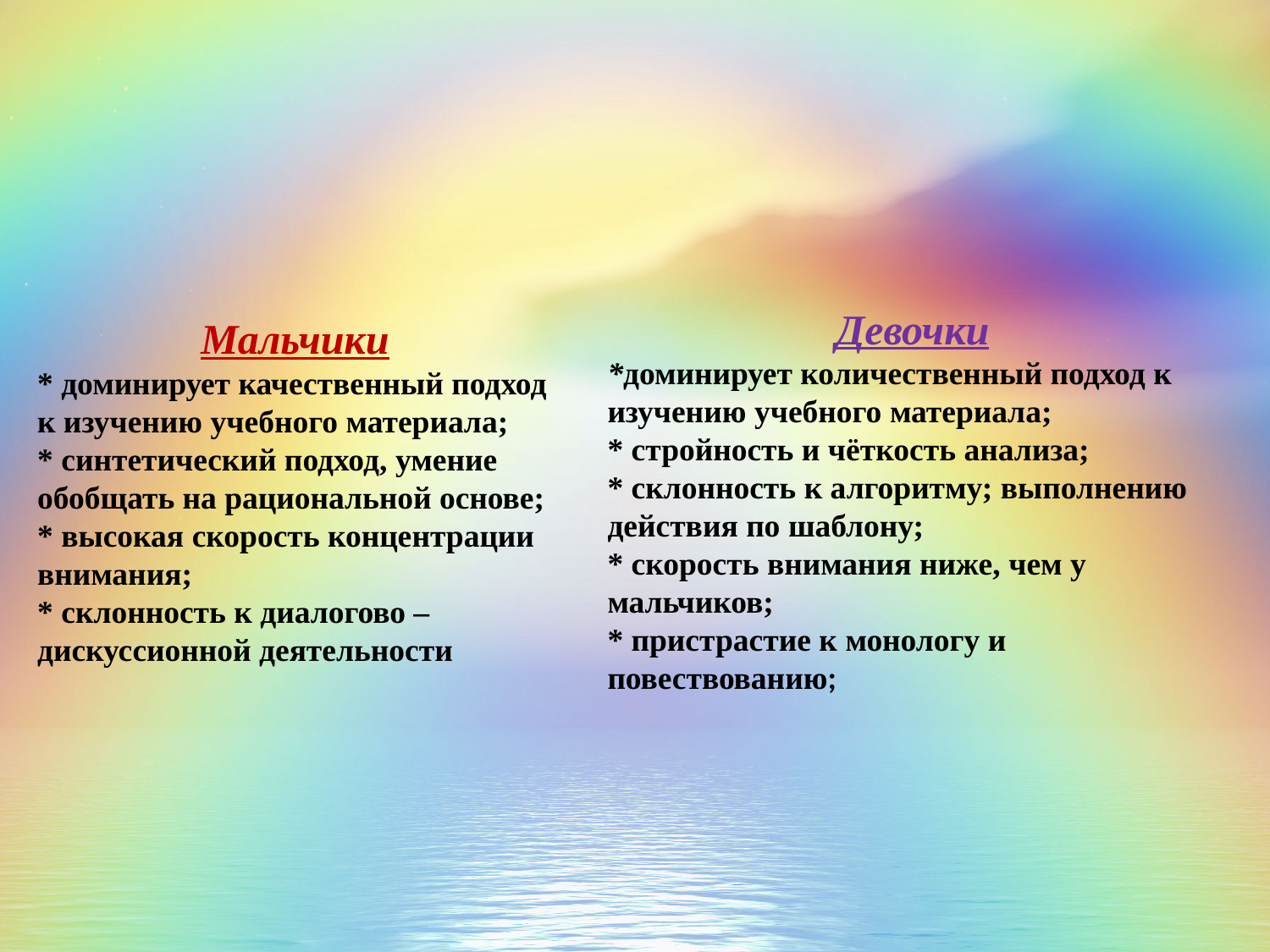

# Различия на когнитивном уровне
Девочки
*доминирует количественный подход к изучению учебного материала;
* стройность и чёткость анализа;
* склонность к алгоритму; выполнению действия по шаблону;
* скорость внимания ниже, чем у мальчиков;
* пристрастие к монологу и повествованию;
Мальчики
* доминирует качественный подход к изучению учебного материала;
* синтетический подход, умение обобщать на рациональной основе;
* высокая скорость концентрации внимания;
* склонность к диалогово – дискуссионной деятельности